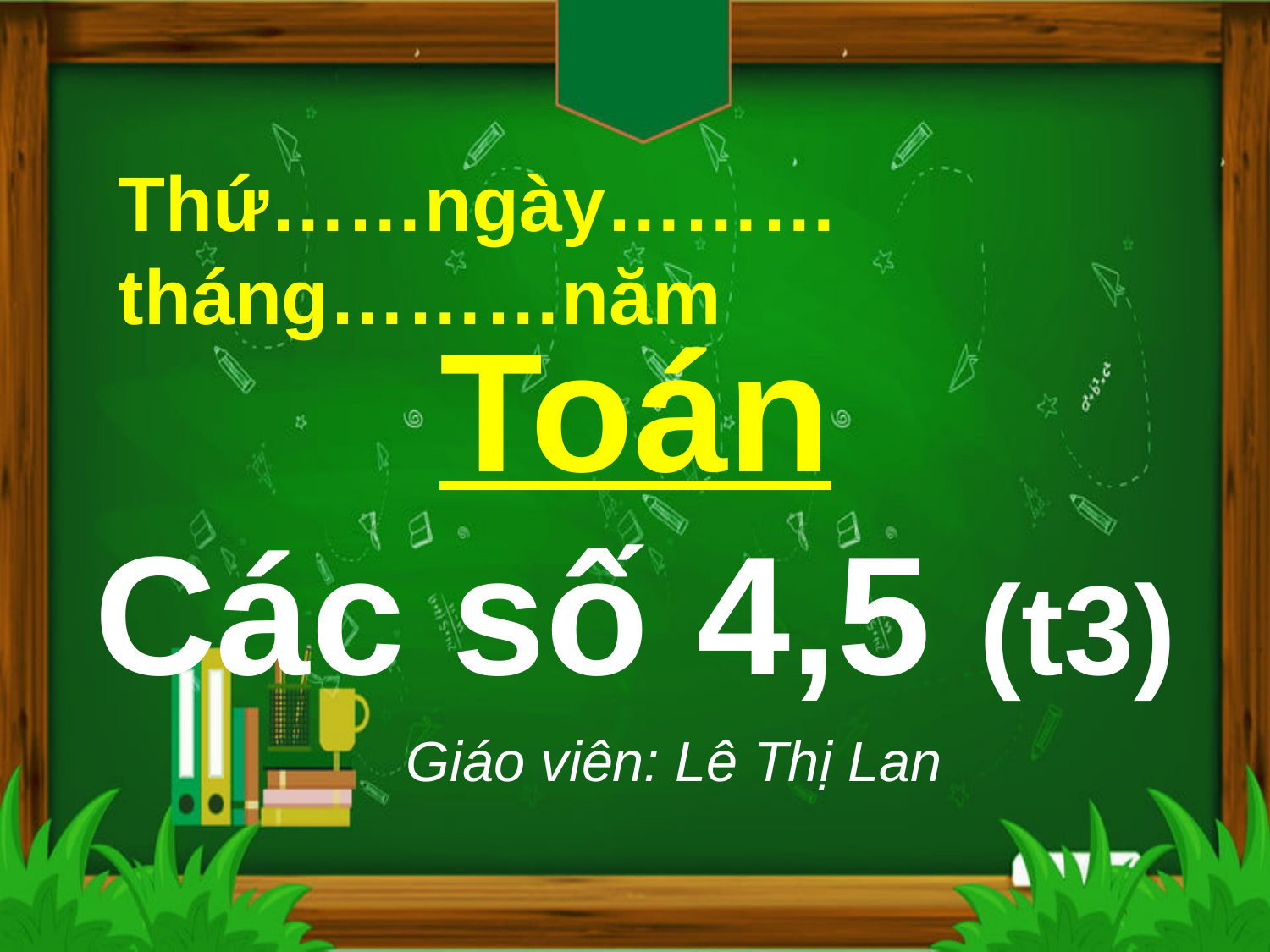

Thứ……ngày………tháng………năm
Toán
Các số 4,5 (t3)
Giáo viên: Lê Thị Lan